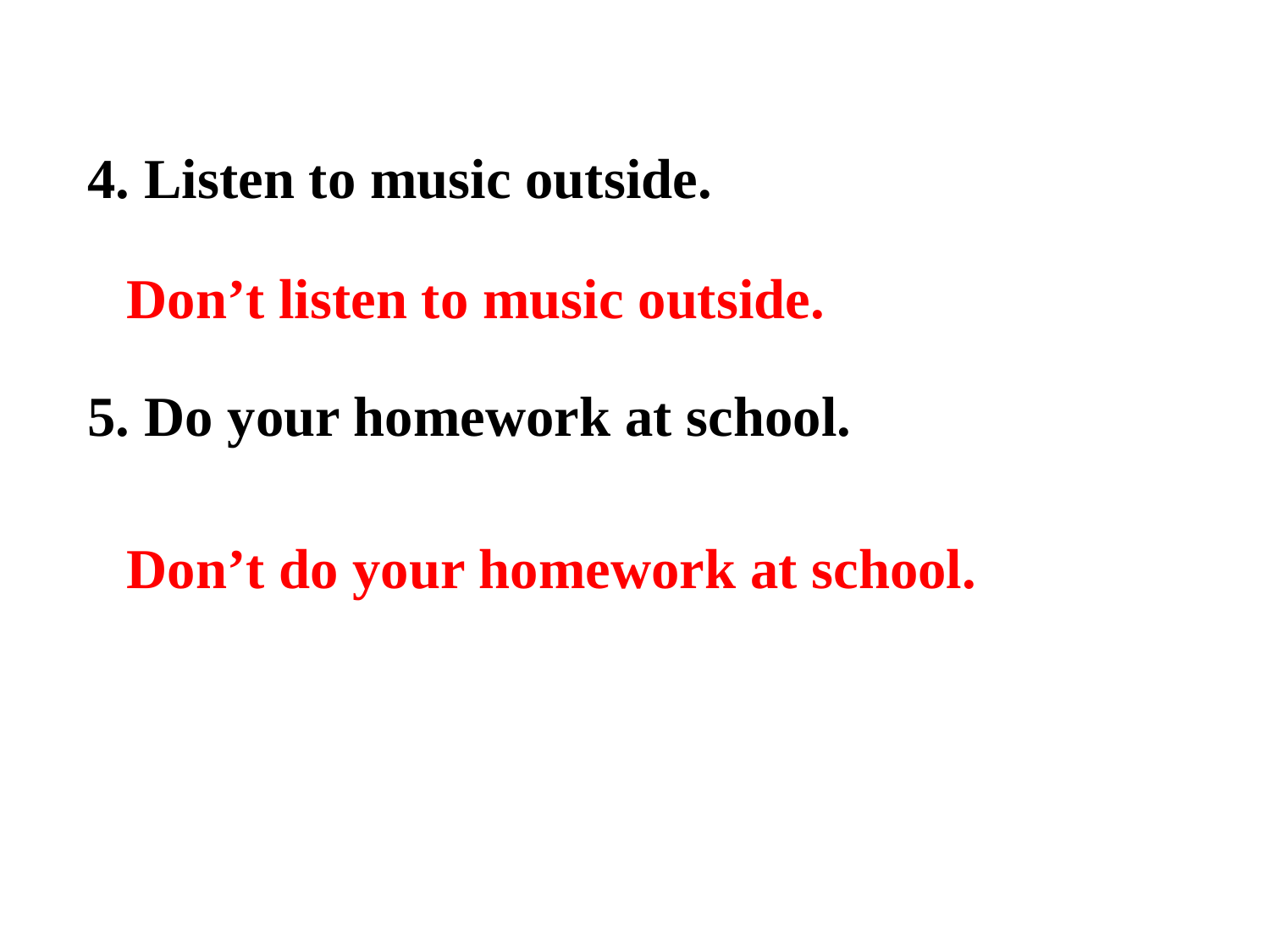

4. Listen to music outside.

5. Do your homework at school.

Don’t listen to music outside.
Don’t do your homework at school.